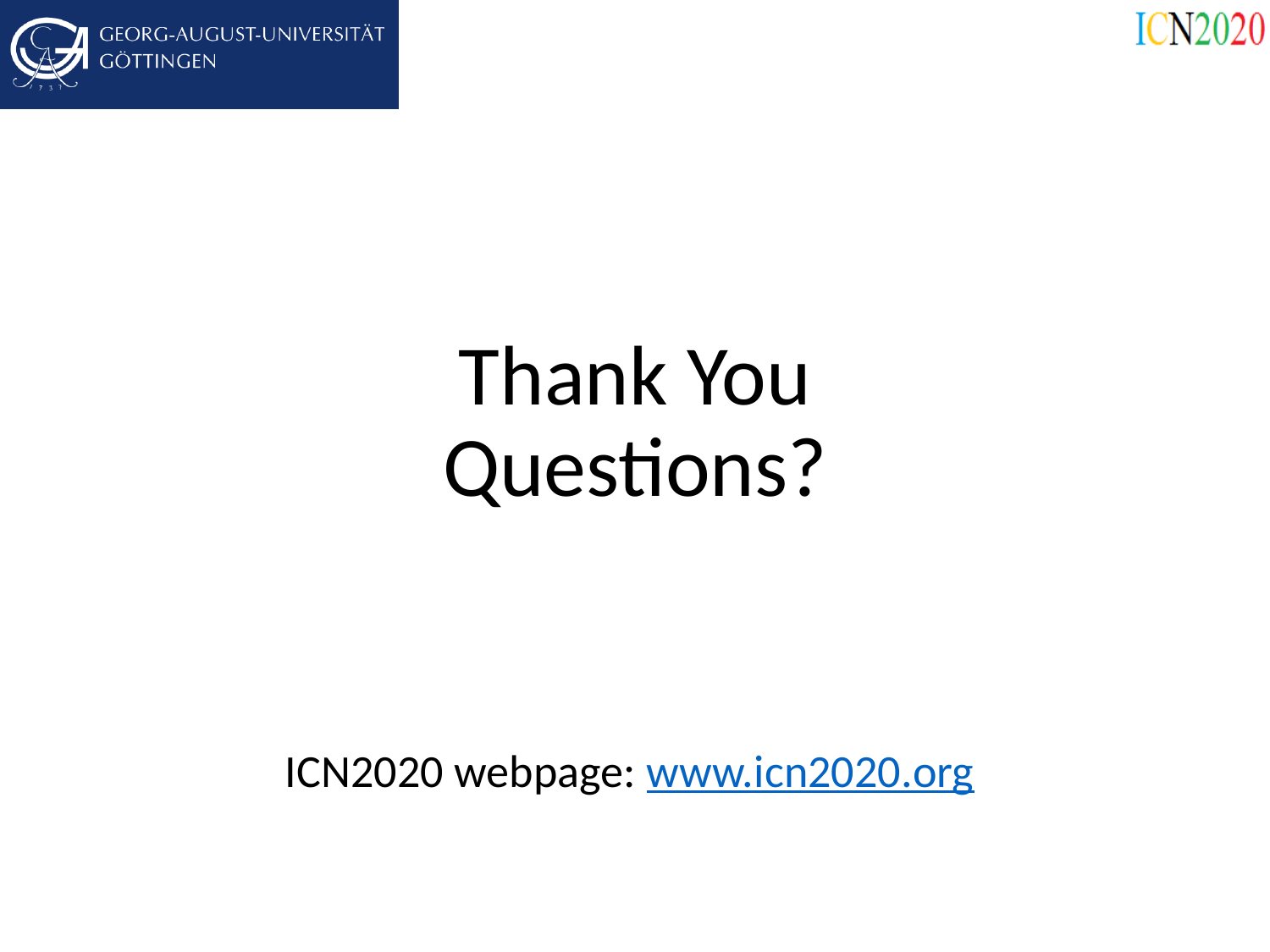

# Thank You Questions?

ICN2020 webpage: www.icn2020.org